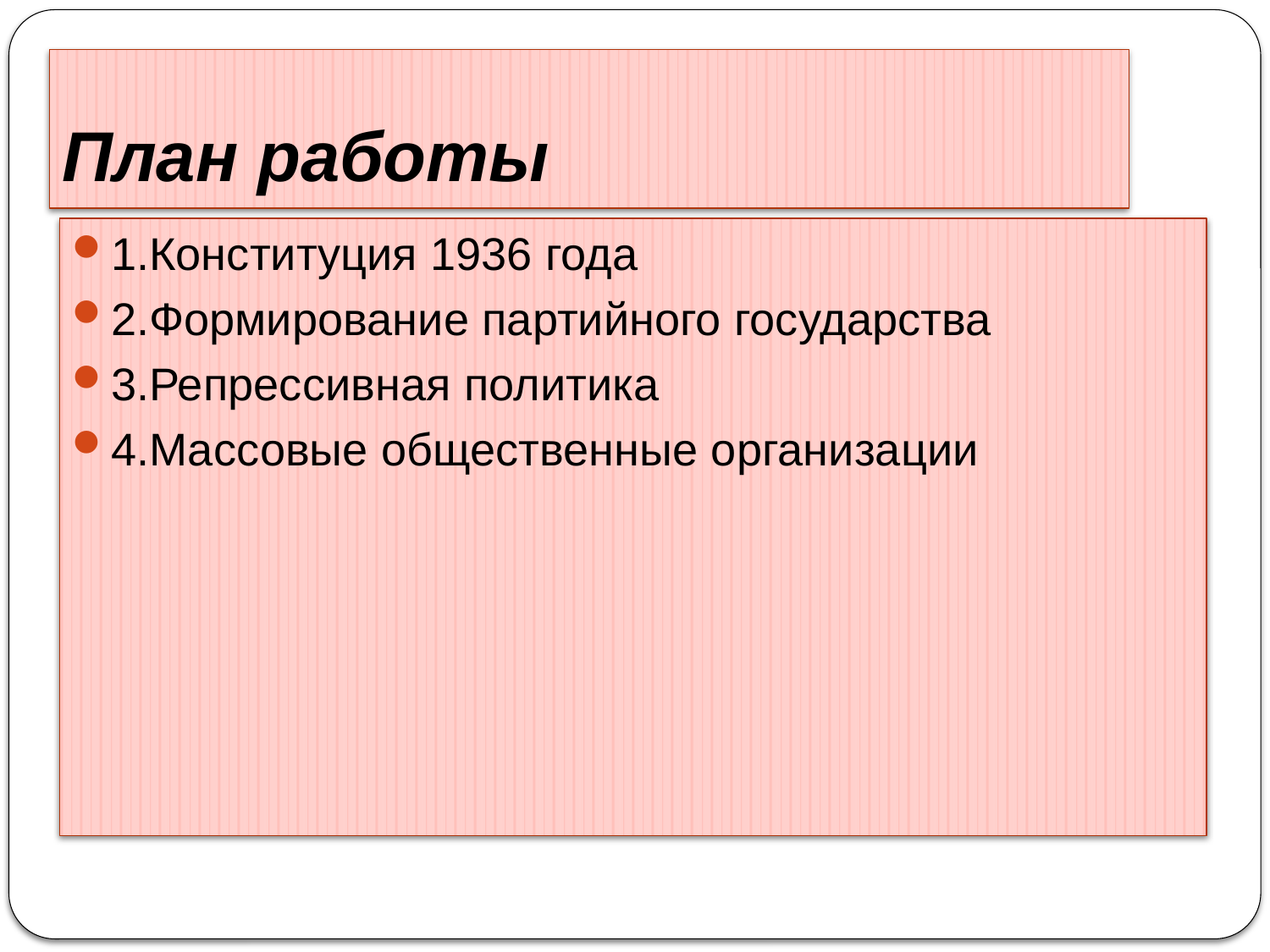

# План работы
1.Конституция 1936 года
2.Формирование партийного государства
3.Репрессивная политика
4.Массовые общественные организации